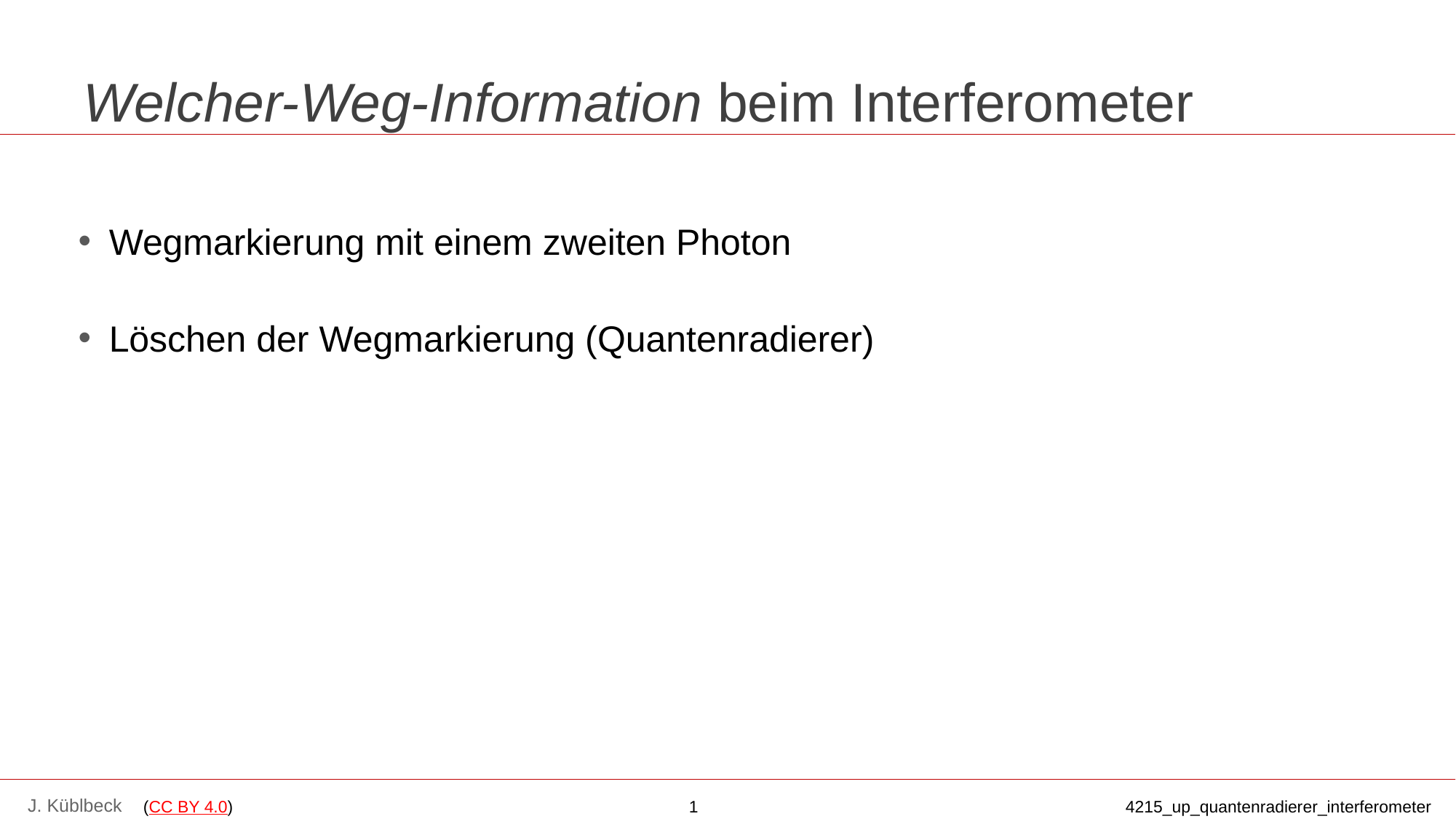

# Welcher-Weg-Information beim Interferometer

Wegmarkierung mit einem zweiten Photon

Löschen der Wegmarkierung (Quantenradierer)